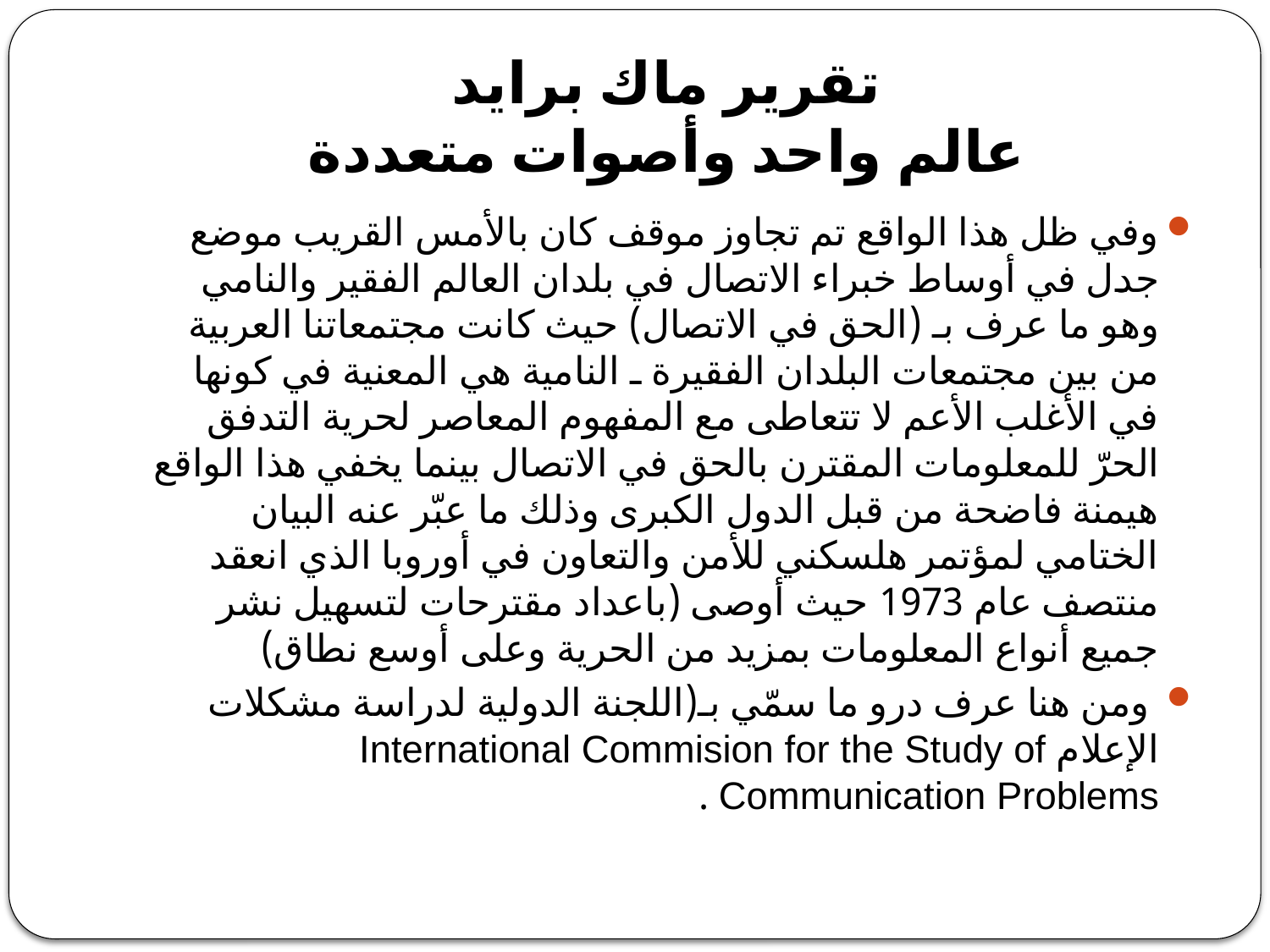

# تقرير ماك برايد عالم واحد وأصوات متعددة
وفي ظل هذا الواقع تم تجاوز موقف كان بالأمس القريب موضع جدل في أوساط خبراء الاتصال في بلدان العالم الفقير والنامي وهو ما عرف بـ (الحق في الاتصال) حيث كانت مجتمعاتنا العربية من بين مجتمعات البلدان الفقيرة ـ النامية هي المعنية في كونها في الأغلب الأعم لا تتعاطى مع المفهوم المعاصر لحرية التدفق الحرّ للمعلومات المقترن بالحق في الاتصال بينما يخفي هذا الواقع هيمنة فاضحة من قبل الدول الكبرى وذلك ما عبّر عنه البيان الختامي لمؤتمر هلسكني للأمن والتعاون في أوروبا الذي انعقد منتصف عام 1973 حيث أوصى (باعداد مقترحات لتسهيل نشر جميع أنواع المعلومات بمزيد من الحرية وعلى أوسع نطاق)
 ومن هنا عرف درو ما سمّي بـ‏(اللجنة الدولية لدراسة مشكلات الإعلام International Commision for the Study of Communication Problems .